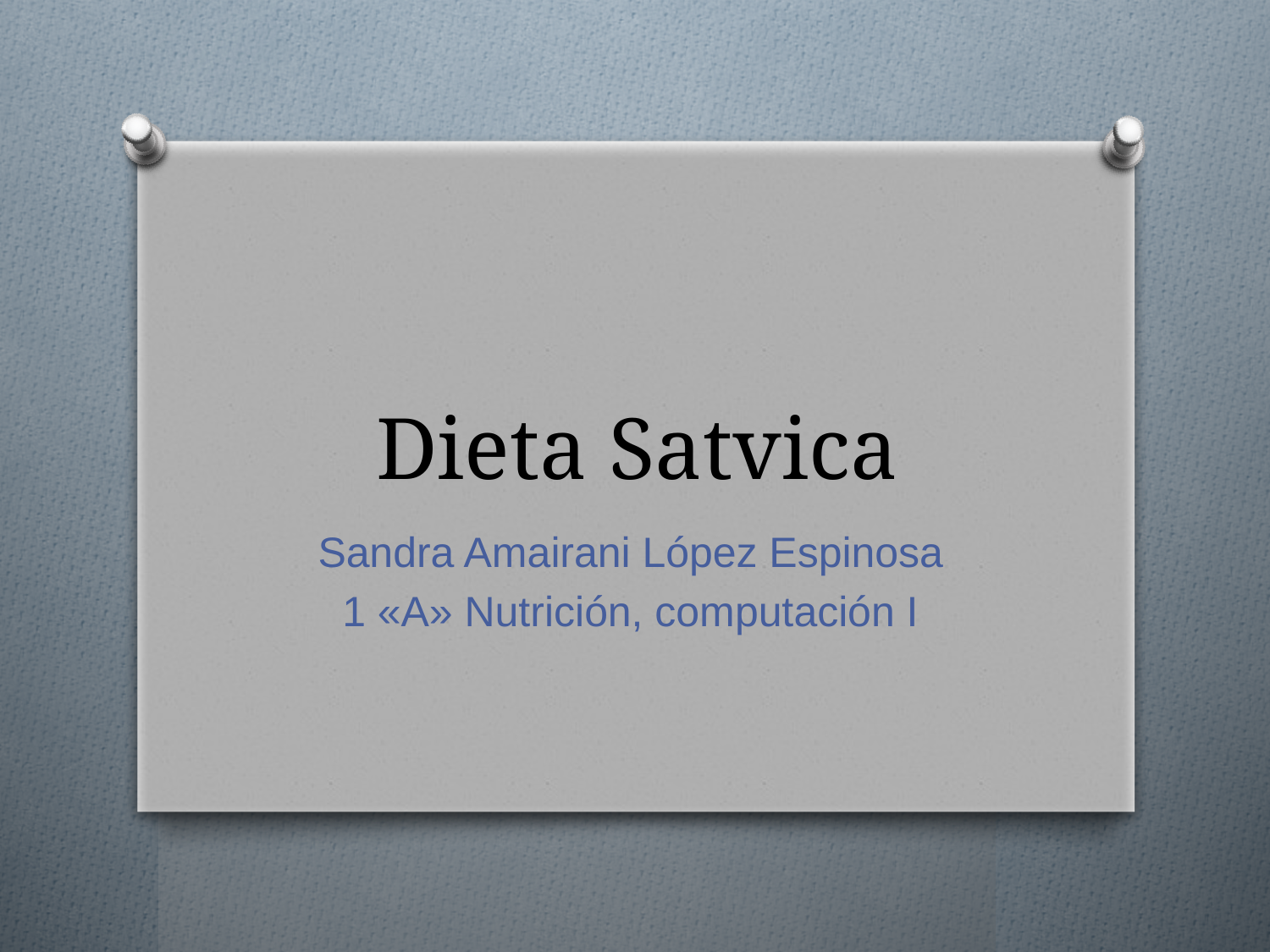

# Dieta Satvica
Sandra Amairani López Espinosa
1 «A» Nutrición, computación I